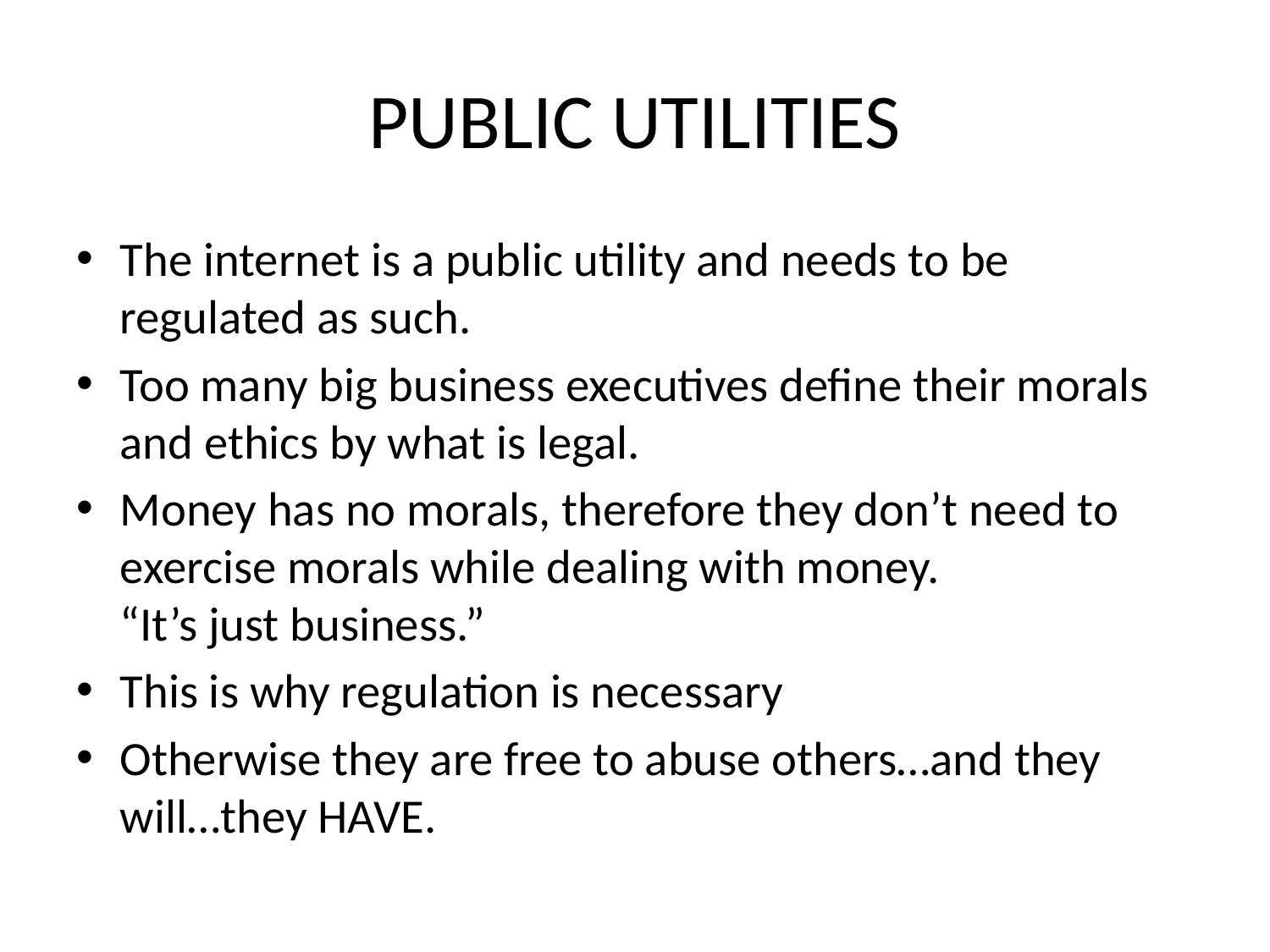

# PUBLIC UTILITIES
The internet is a public utility and needs to be regulated as such.
Too many big business executives define their morals and ethics by what is legal.
Money has no morals, therefore they don’t need to exercise morals while dealing with money.
“It’s just business.”
This is why regulation is necessary
Otherwise they are free to abuse others…and they will…they HAVE.